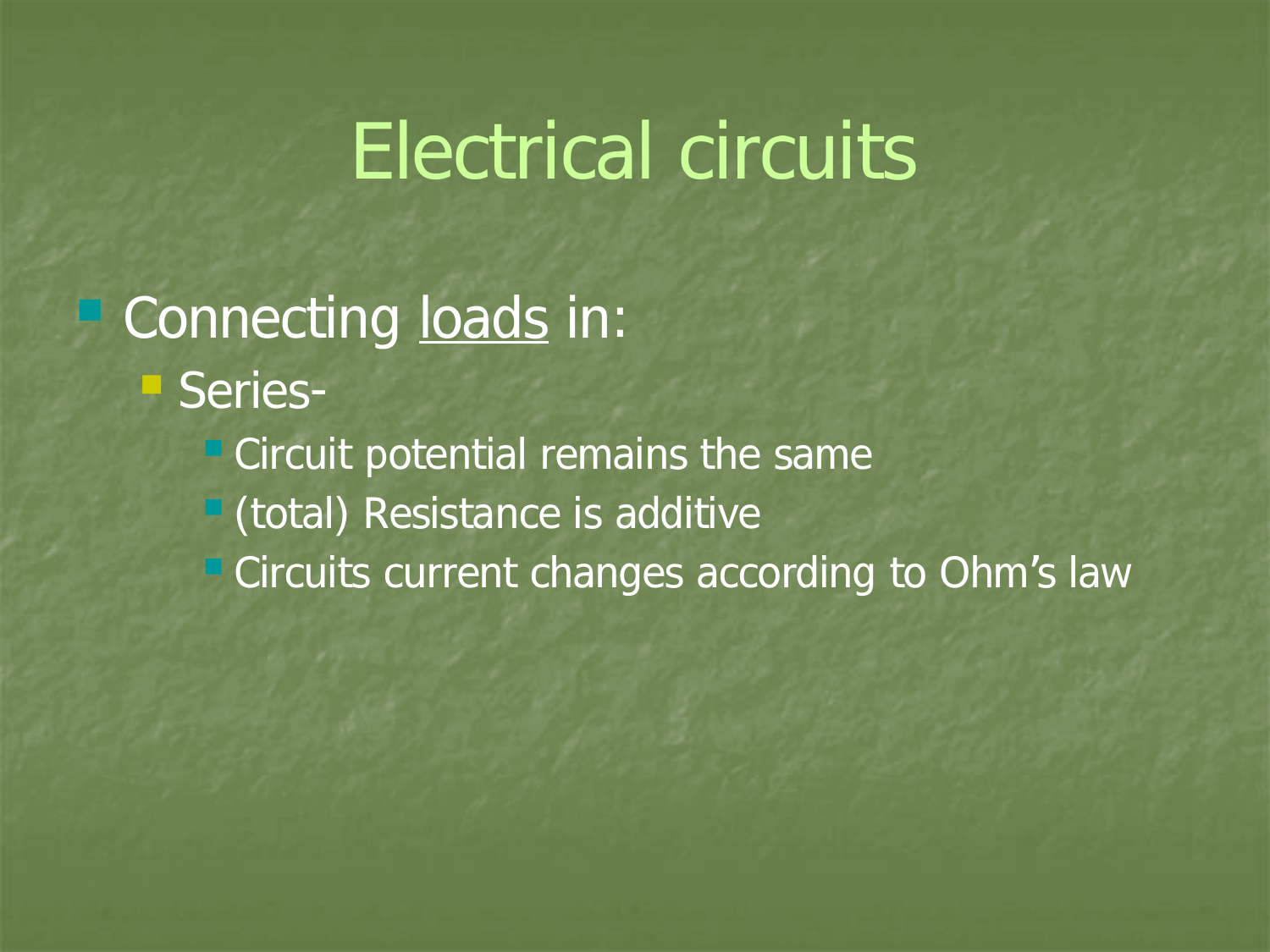

# Electrical circuits
Connecting loads in:
Series-
Circuit potential remains the same
(total) Resistance is additive
Circuits current changes according to Ohm’s law